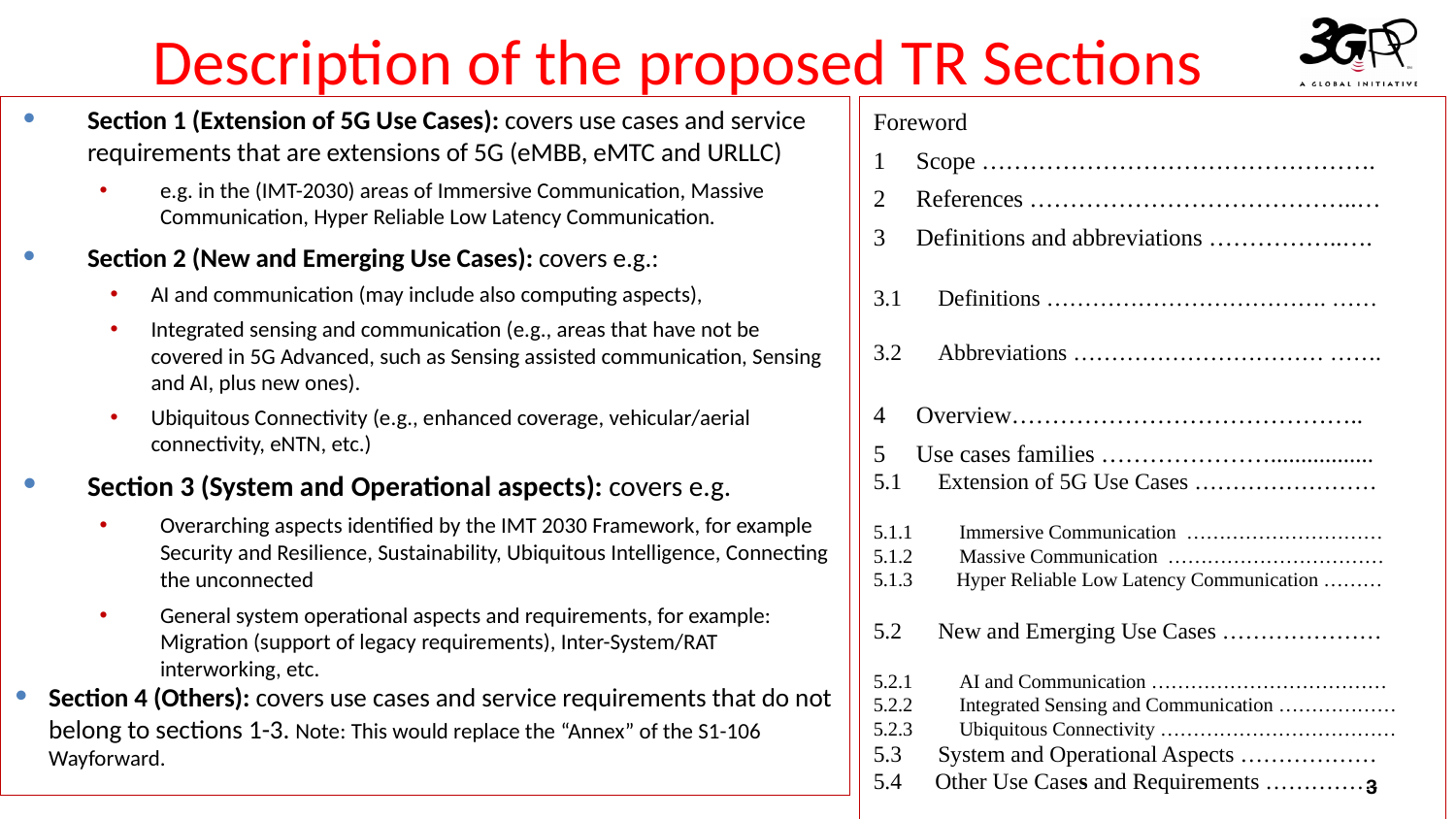

# Description of the proposed TR Sections
Section 1 (Extension of 5G Use Cases): covers use cases and service requirements that are extensions of 5G (eMBB, eMTC and URLLC)
e.g. in the (IMT-2030) areas of Immersive Communication, Massive Communication, Hyper Reliable Low Latency Communication.
Section 2 (New and Emerging Use Cases): covers e.g.:
AI and communication (may include also computing aspects),
Integrated sensing and communication (e.g., areas that have not be covered in 5G Advanced, such as Sensing assisted communication, Sensing and AI, plus new ones).
Ubiquitous Connectivity (e.g., enhanced coverage, vehicular/aerial connectivity, eNTN, etc.)
Section 3 (System and Operational aspects): covers e.g.
Overarching aspects identified by the IMT 2030 Framework, for example Security and Resilience, Sustainability, Ubiquitous Intelligence, Connecting the unconnected
General system operational aspects and requirements, for example: Migration (support of legacy requirements), Inter-System/RAT interworking, etc.
Section 4 (Others): covers use cases and service requirements that do not belong to sections 1-3. Note: This would replace the “Annex” of the S1-106 Wayforward.
Foreword
Scope ………………………………………….
References …………………………………..…
Definitions and abbreviations ……………..….
3.1	Definitions ………………………………. ……
3.2	Abbreviations …………………………… …….
4	Overview……………………………………..
5	Use cases families ………………….................
5.1	Extension of 5G Use Cases ……………………
5.1.1	Immersive Communication  …………………………
5.1.2	Massive Communication  ……………………………
5.1.3         Hyper Reliable Low Latency Communication ………
5.2	New and Emerging Use Cases …………………
5.2.1	AI and Communication ………………………………
5.2.2	Integrated Sensing and Communication ………………
5.2.3	Ubiquitous Connectivity ………………………………
5.3	System and Operational Aspects ………………
5.4	Other Use Cases and Requirements ……………
6	Consolidation of Potential Requirements ………
7	Conclusion and Recommendations ……………